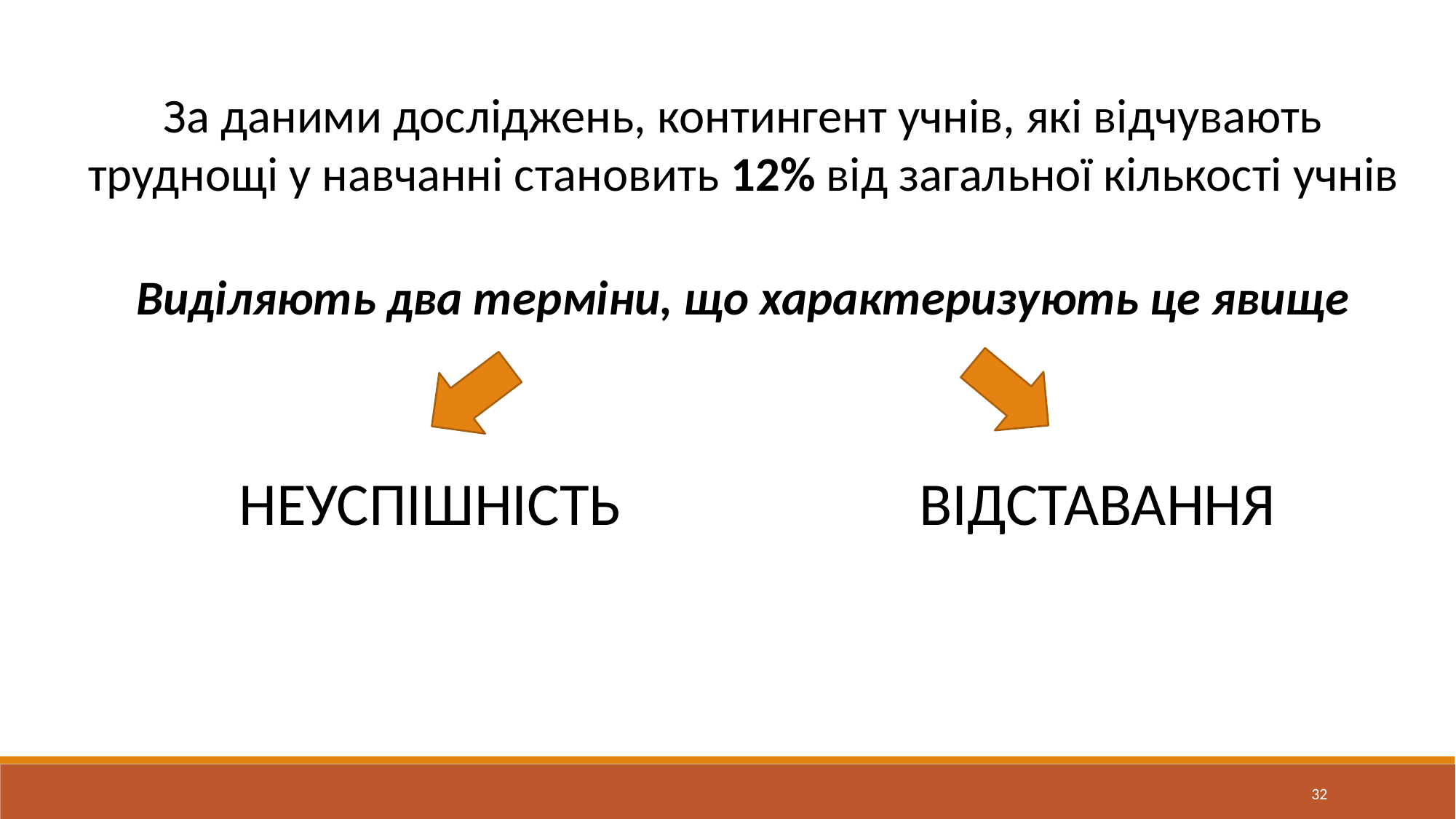

За даними досліджень, контингент учнів, які відчувають труднощі у навчанні становить 12% від загальної кількості учнів
Виділяють два терміни, що характеризують це явище

НЕУСПІШНІСТЬ
ВІДСТАВАННЯ
32